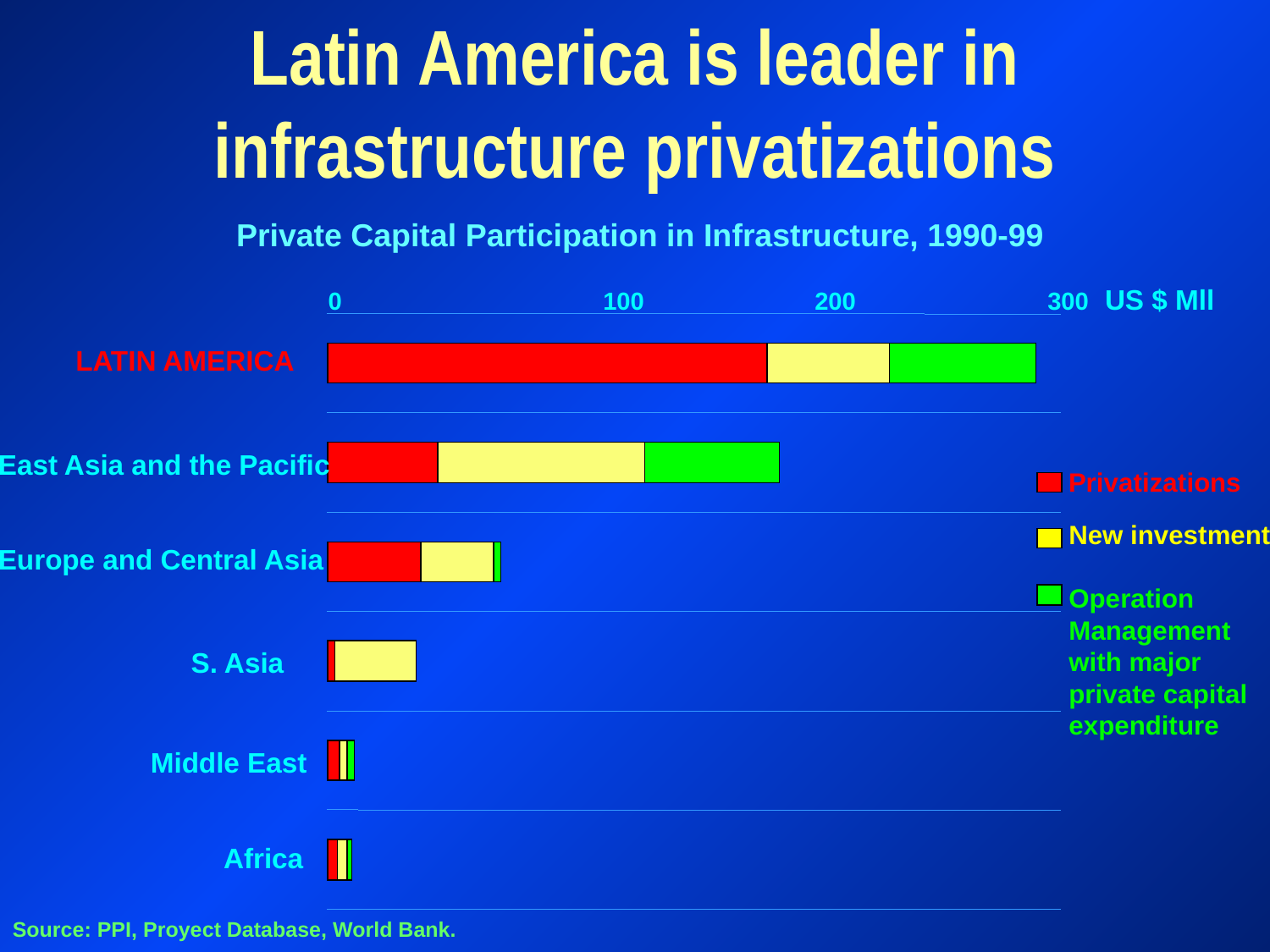

# Latin America is leader in infrastructure privatizations
Private Capital Participation in Infrastructure, 1990-99
US $ Mll
0
100
200
300

LATIN AMERICA

East Asia and the Pacific
Privatizations

New investment

Europe and Central Asia

Operation Management with major private capital expenditure

S. Asia

Middle East

          Africa

Source: PPI, Proyect Database, World Bank.